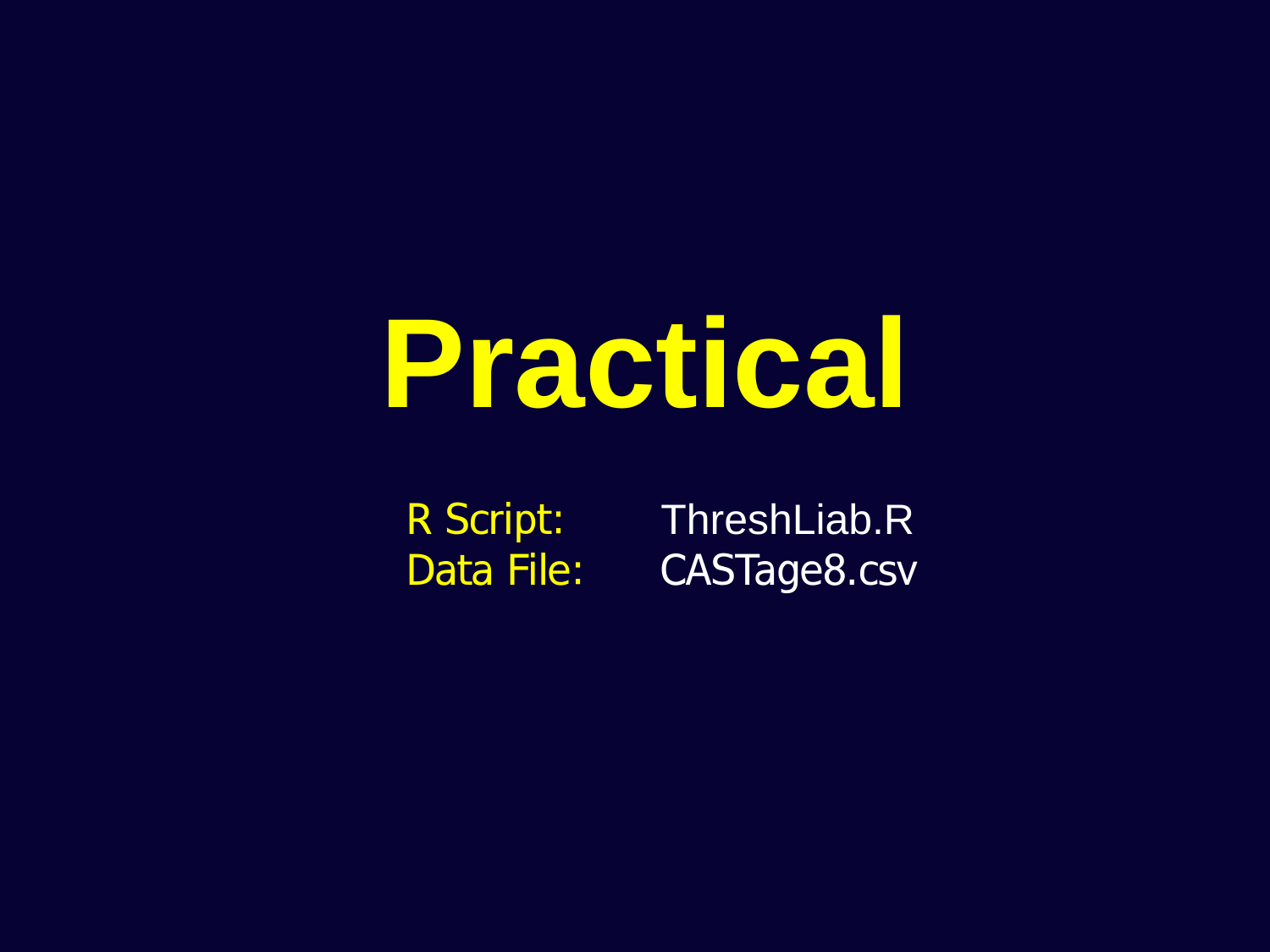

# Practical
R Script: 	ThreshLiab.R
Data File:	CASTage8.csv